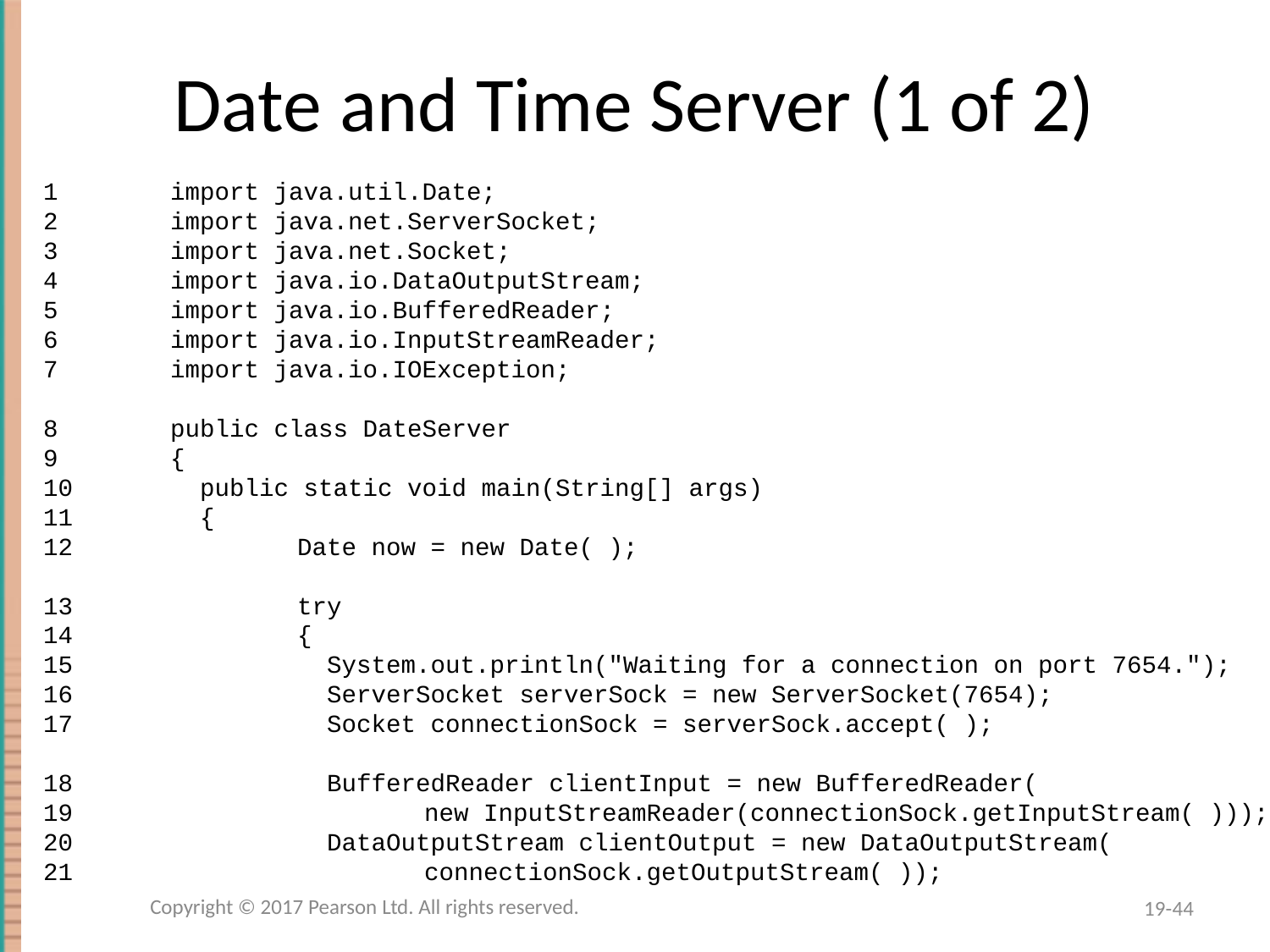

# Date and Time Server (1 of 2)
1	import java.util.Date;
2	import java.net.ServerSocket;
3	import java.net.Socket;
4	import java.io.DataOutputStream;
5	import java.io.BufferedReader;
6	import java.io.InputStreamReader;
7	import java.io.IOException;

8	public class DateServer
9	{
10	  public static void main(String[] args)
11	  {
12		Date now = new Date( );

13		try
14		{
15		  System.out.println("Waiting for a connection on port 7654.");
16		  ServerSocket serverSock = new ServerSocket(7654);
17		  Socket connectionSock = serverSock.accept( );

18		  BufferedReader clientInput = new BufferedReader(
19			new InputStreamReader(connectionSock.getInputStream( )));
20		  DataOutputStream clientOutput = new DataOutputStream(
21			connectionSock.getOutputStream( ));

Copyright © 2017 Pearson Ltd. All rights reserved.
19-44